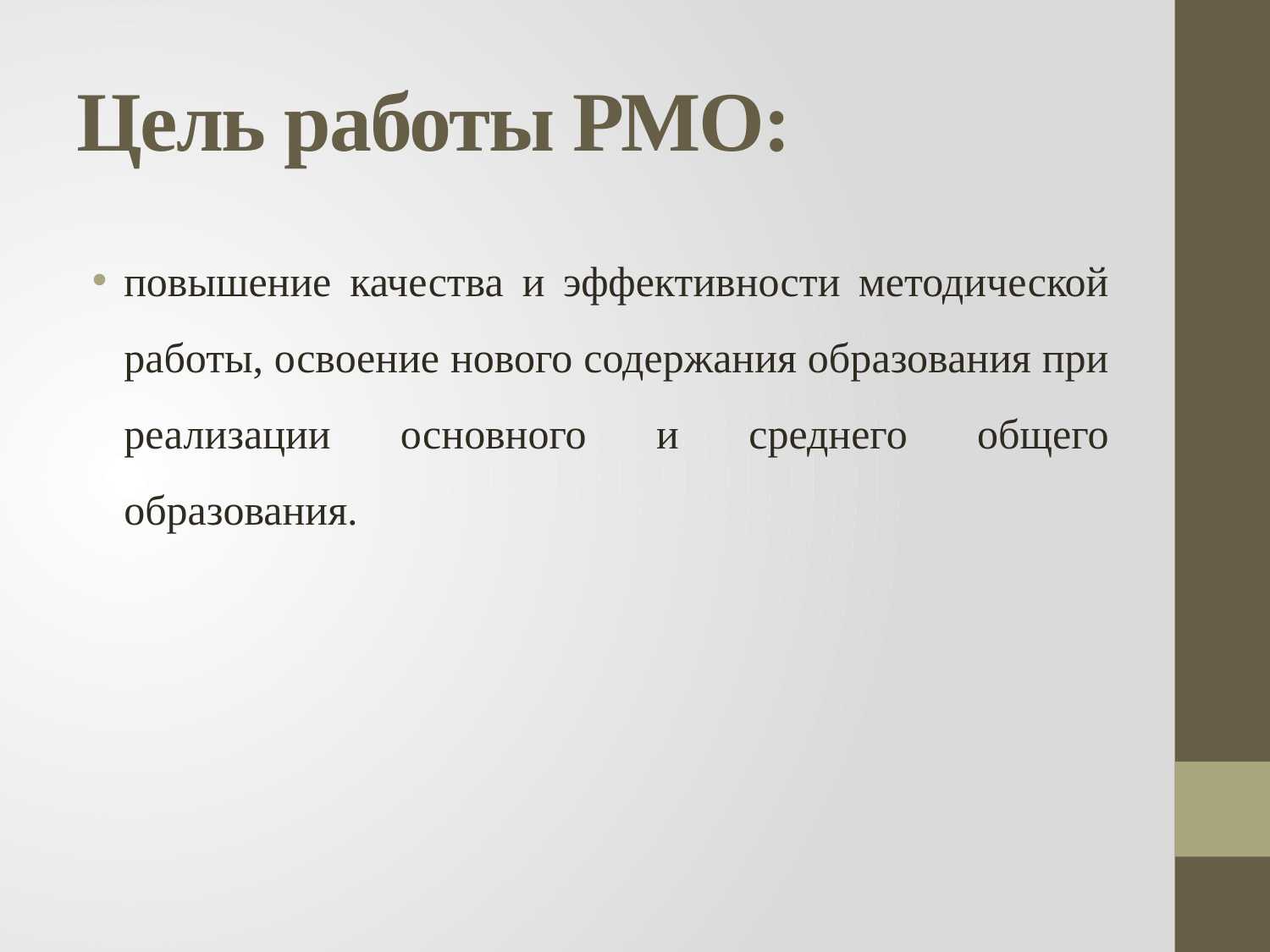

# Цель работы РМО:
повышение качества и эффективности методической работы, освоение нового содержания образования при реализации основного и среднего общего образования.